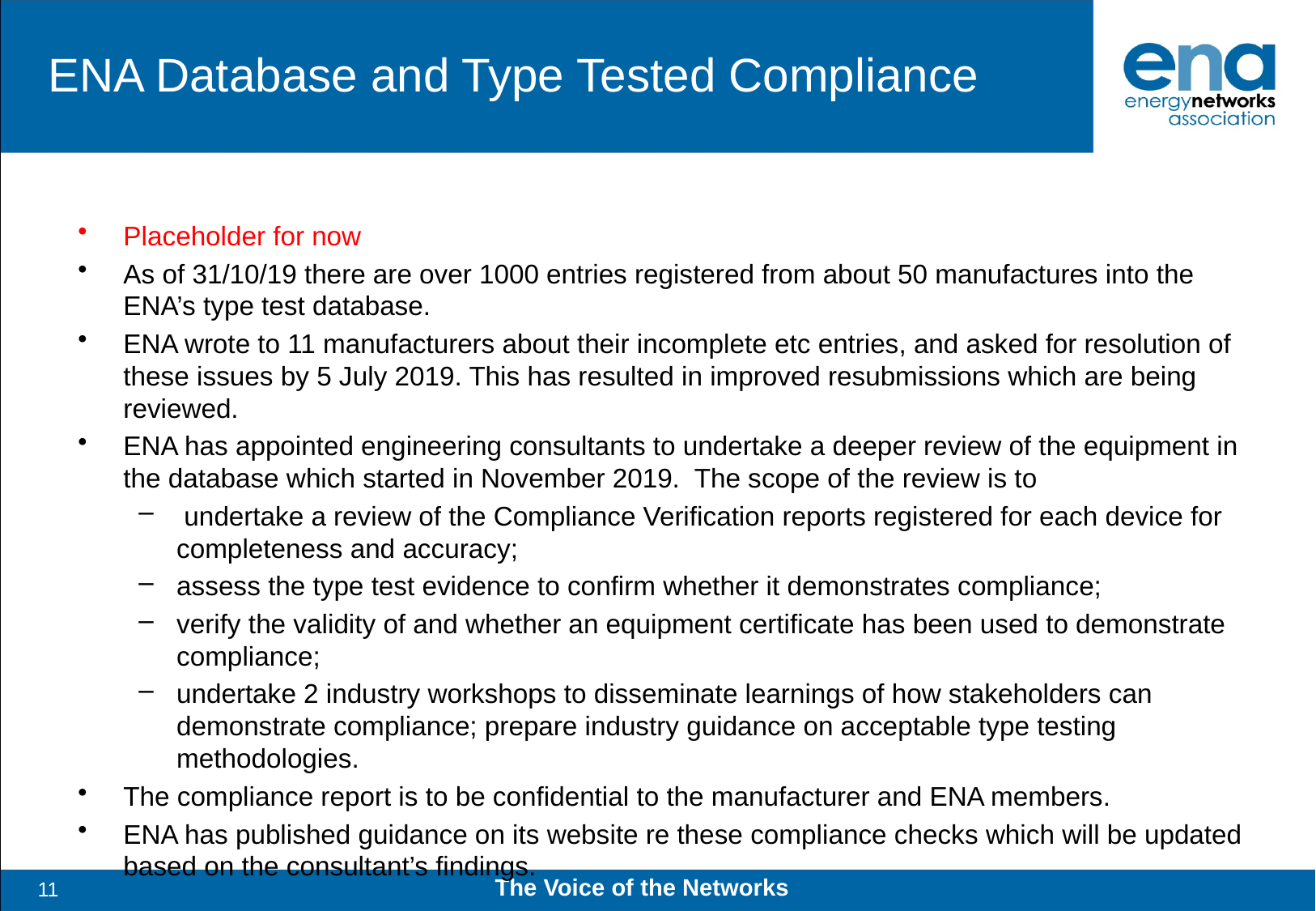

# ENA Database and Type Tested Compliance
Placeholder for now
As of 31/10/19 there are over 1000 entries registered from about 50 manufactures into the ENA’s type test database.
ENA wrote to 11 manufacturers about their incomplete etc entries, and asked for resolution of these issues by 5 July 2019. This has resulted in improved resubmissions which are being reviewed.
ENA has appointed engineering consultants to undertake a deeper review of the equipment in the database which started in November 2019.  The scope of the review is to
 undertake a review of the Compliance Verification reports registered for each device for completeness and accuracy;
assess the type test evidence to confirm whether it demonstrates compliance;
verify the validity of and whether an equipment certificate has been used to demonstrate compliance;
undertake 2 industry workshops to disseminate learnings of how stakeholders can demonstrate compliance; prepare industry guidance on acceptable type testing methodologies.
The compliance report is to be confidential to the manufacturer and ENA members.
ENA has published guidance on its website re these compliance checks which will be updated based on the consultant’s findings.